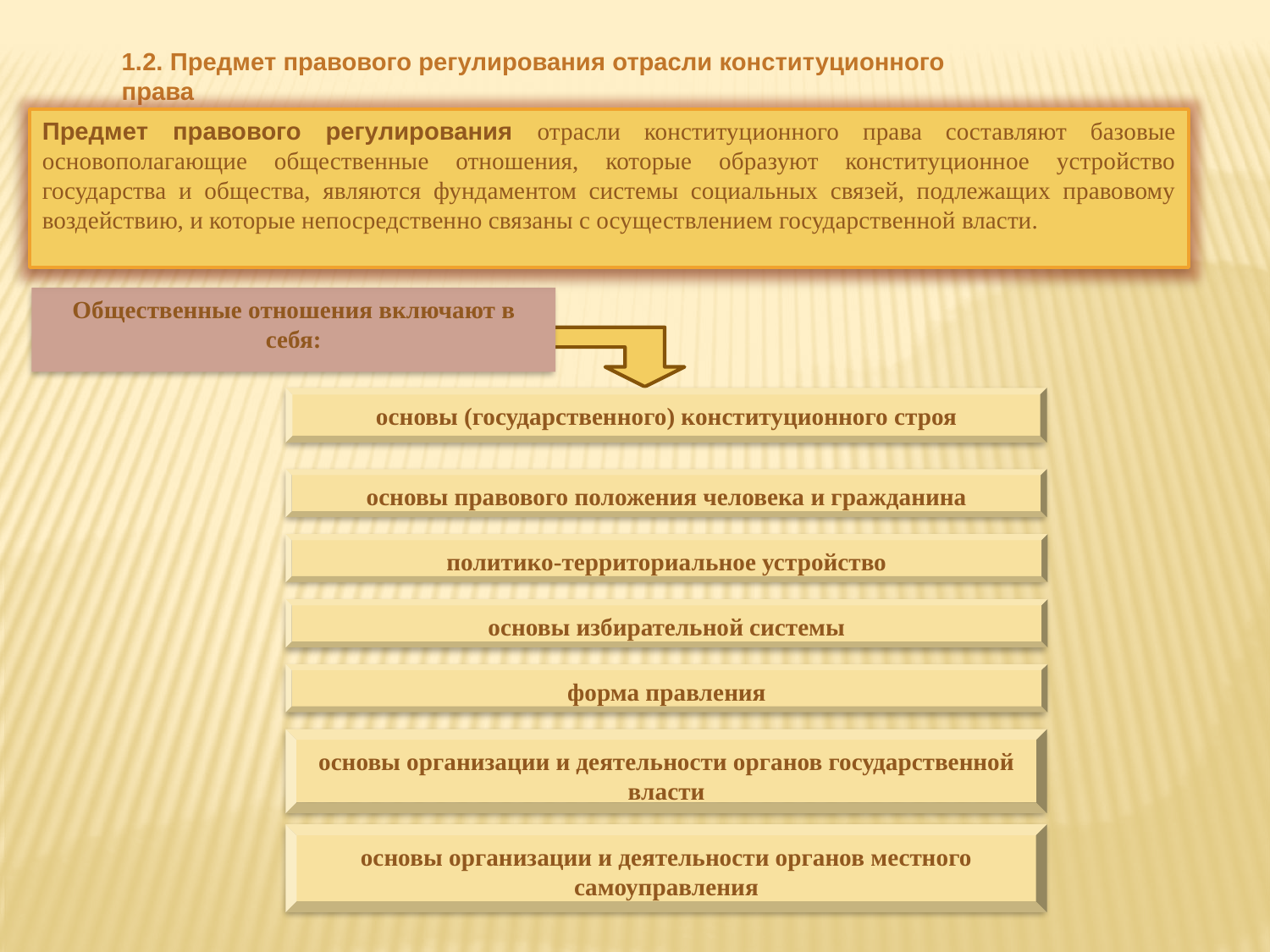

1.2. Предмет правового регулирования отрасли конституционного права
Предмет правового регулирования отрасли конституционного права составляют базовые основополагающие общественные отношения, которые образуют конституционное устройство государства и общества, являются фундаментом системы социальных связей, подлежащих правовому воздействию, и которые непосредственно связаны с осуществлением государственной власти.
Общественные отношения включают в себя:

основы (государственного) конституционного строя
основы правового положения человека и гражданина
политико-территориальное устройство
основы избирательной системы
форма правления
основы организации и деятельности органов государственной власти
основы организации и деятельности органов местного самоуправления